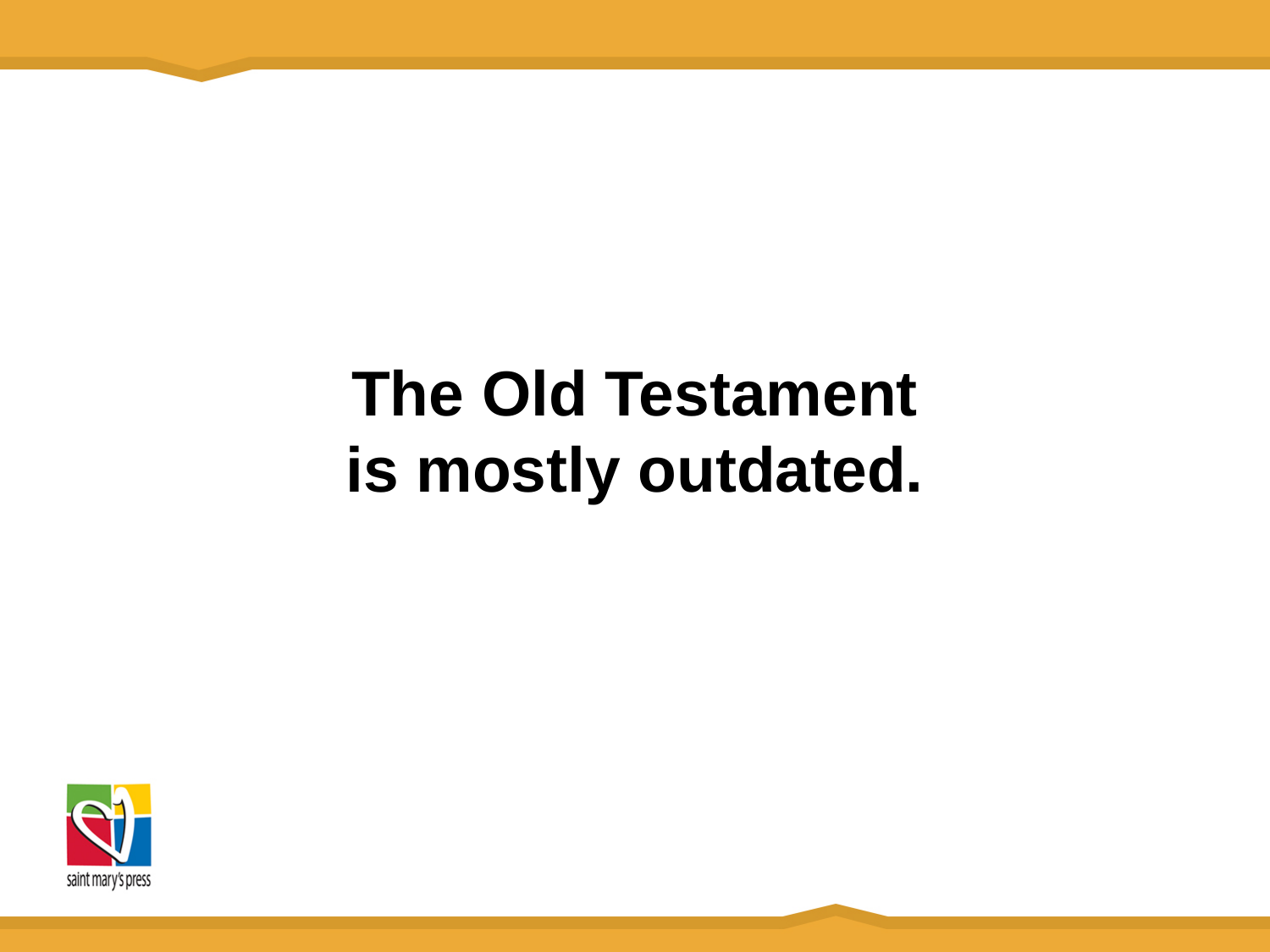

# The Old Testament is mostly outdated.